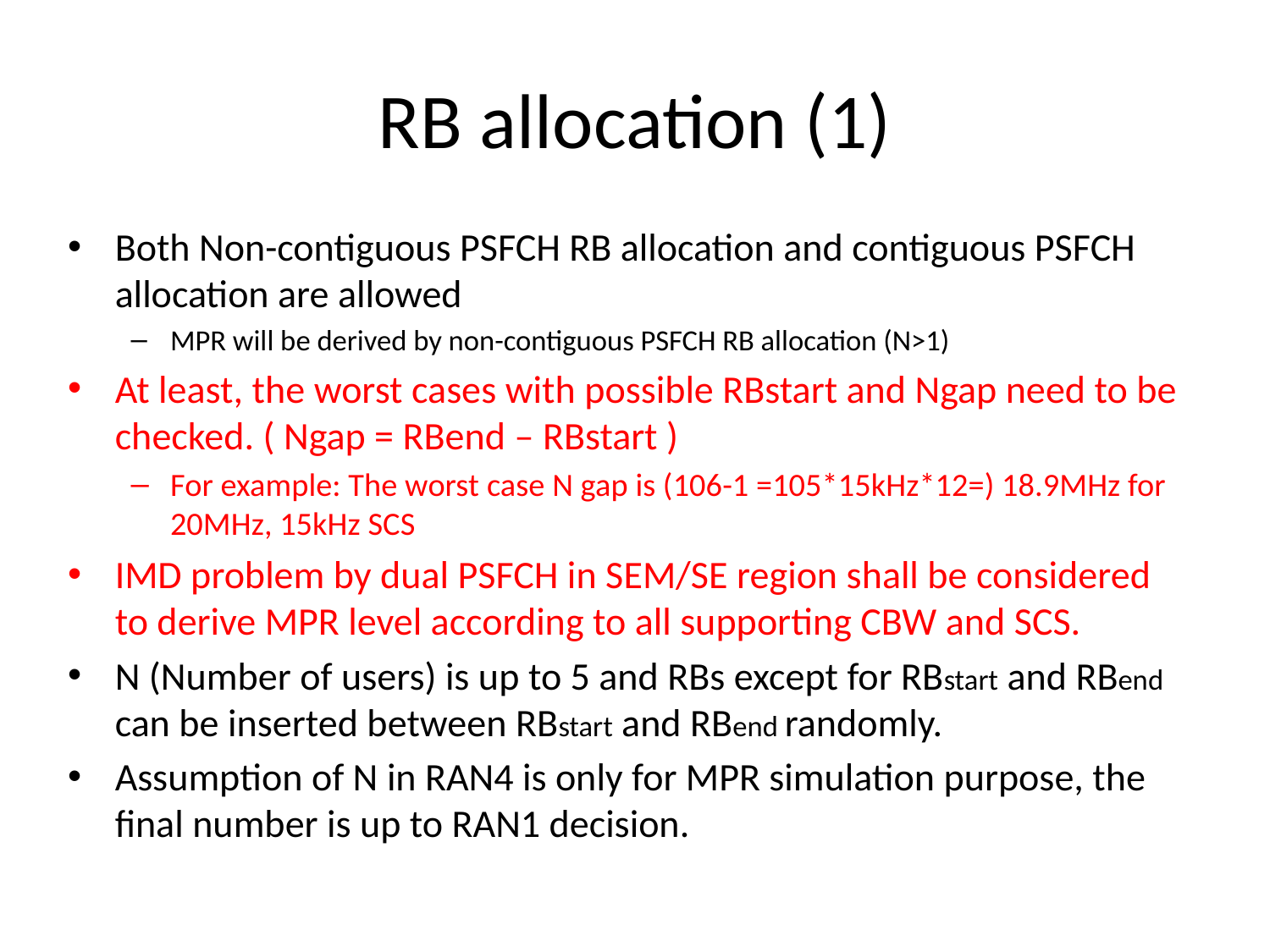

# RB allocation (1)
Both Non-contiguous PSFCH RB allocation and contiguous PSFCH allocation are allowed
MPR will be derived by non-contiguous PSFCH RB allocation (N>1)
At least, the worst cases with possible RBstart and Ngap need to be checked. ( Ngap = RBend – RBstart )
For example: The worst case N gap is (106-1 =105*15kHz*12=) 18.9MHz for 20MHz, 15kHz SCS
IMD problem by dual PSFCH in SEM/SE region shall be considered to derive MPR level according to all supporting CBW and SCS.
N (Number of users) is up to 5 and RBs except for RBstart and RBend can be inserted between RBstart and RBend randomly.
Assumption of N in RAN4 is only for MPR simulation purpose, the final number is up to RAN1 decision.